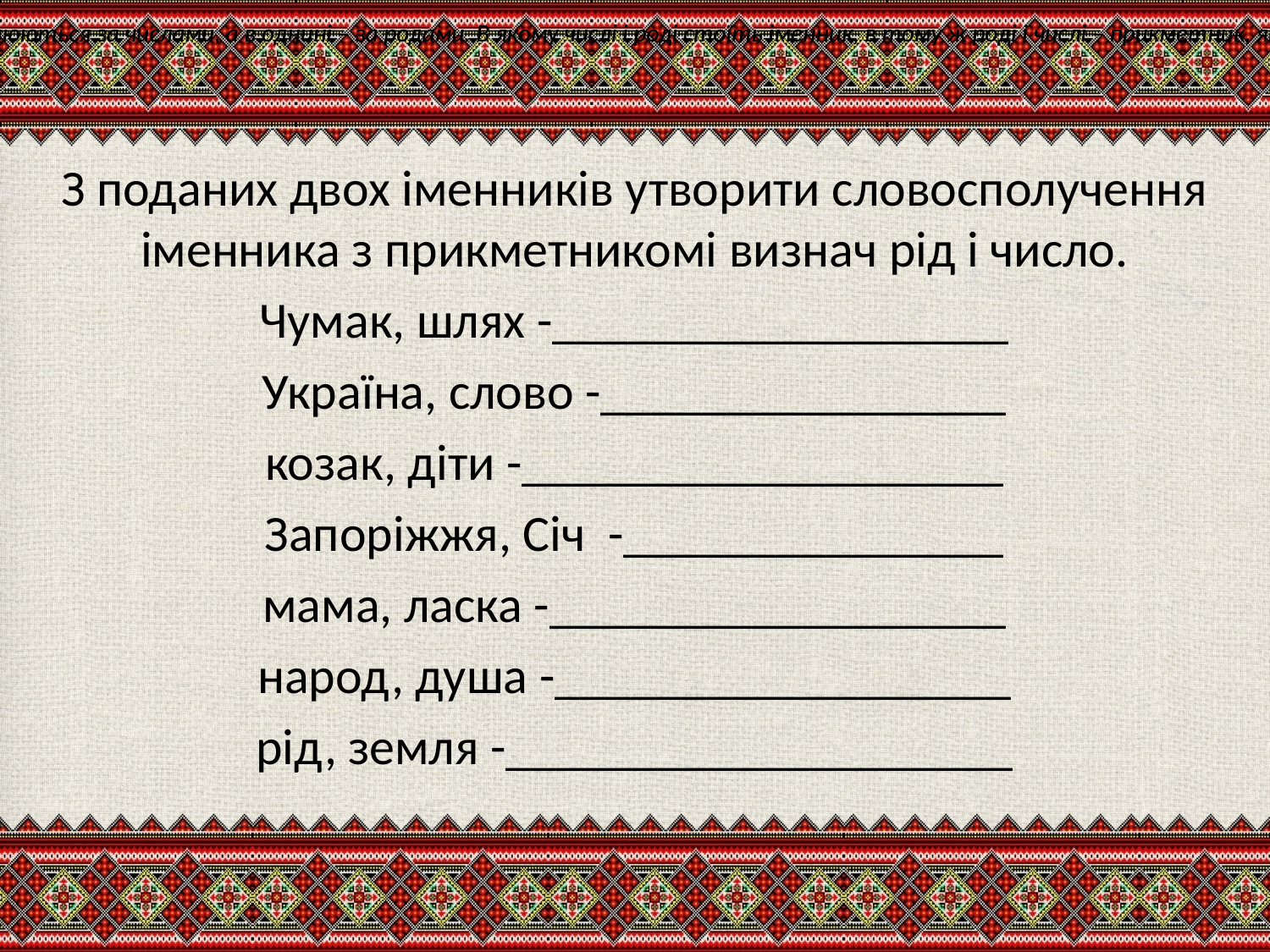

Прикметники змінюються за числами, а в однині – за родами. В якому числі і роді стоїть іменник, в тому ж роді і числі – прикметник, який його уточнює.
Прикметники змінюються за числами, а в однині – за родами. В якому числі і роді стоїть іменник, в тому ж роді і числі – прикметник, який його уточнює.
З поданих двох іменників утворити словосполучення іменника з прикметникомі визнач рід і число.
Чумак, шлях -__________________
Україна, слово -________________
козак, діти -___________________
Запоріжжя, Січ  -_______________
мама, ласка -__________________
народ, душа -__________________
рід, земля -____________________